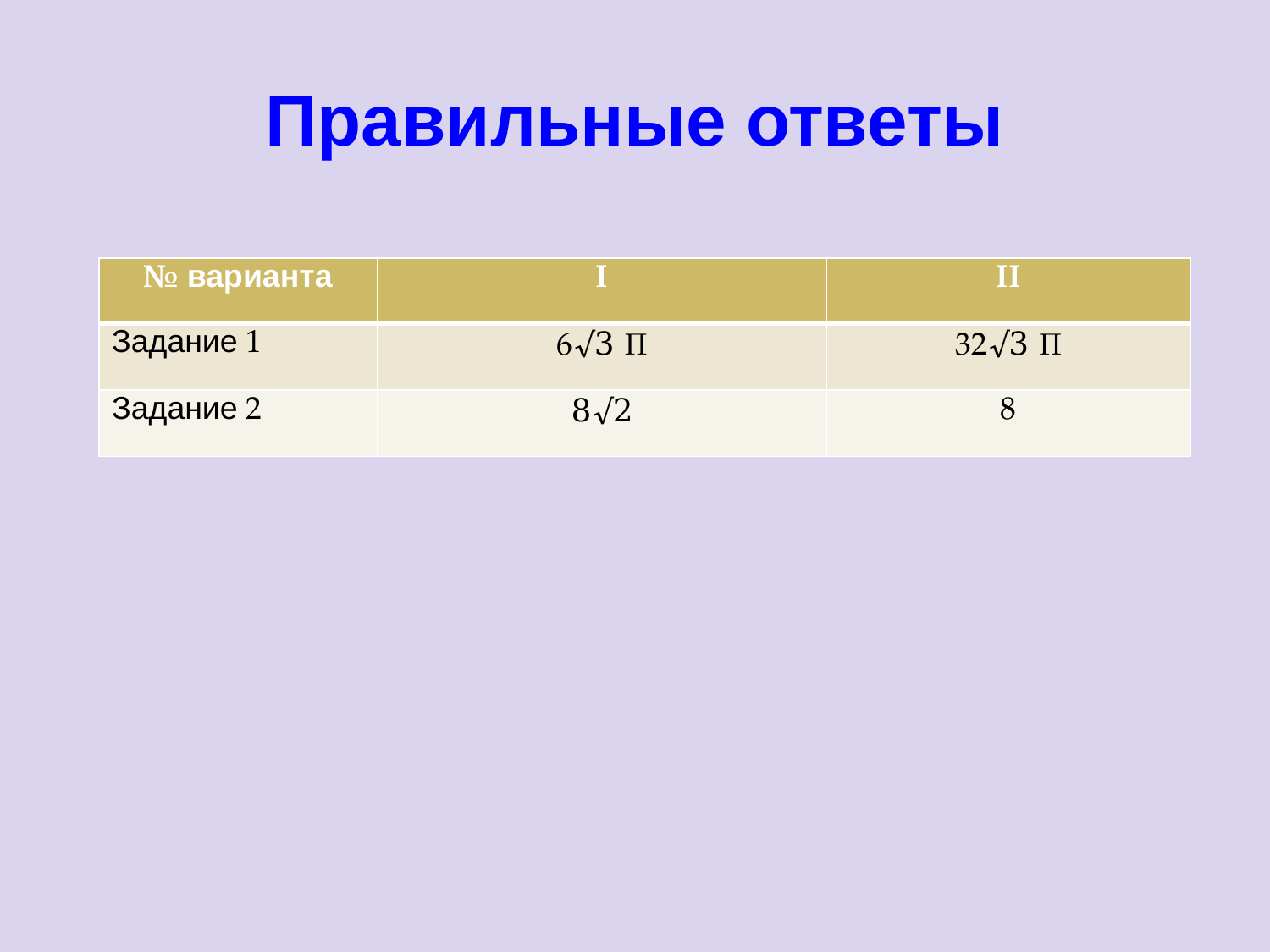

# Правильные ответы
| № варианта | I | II |
| --- | --- | --- |
| Задание 1 | 6√3 П | 32√3 П |
| Задание 2 | 8√2 | 8 |